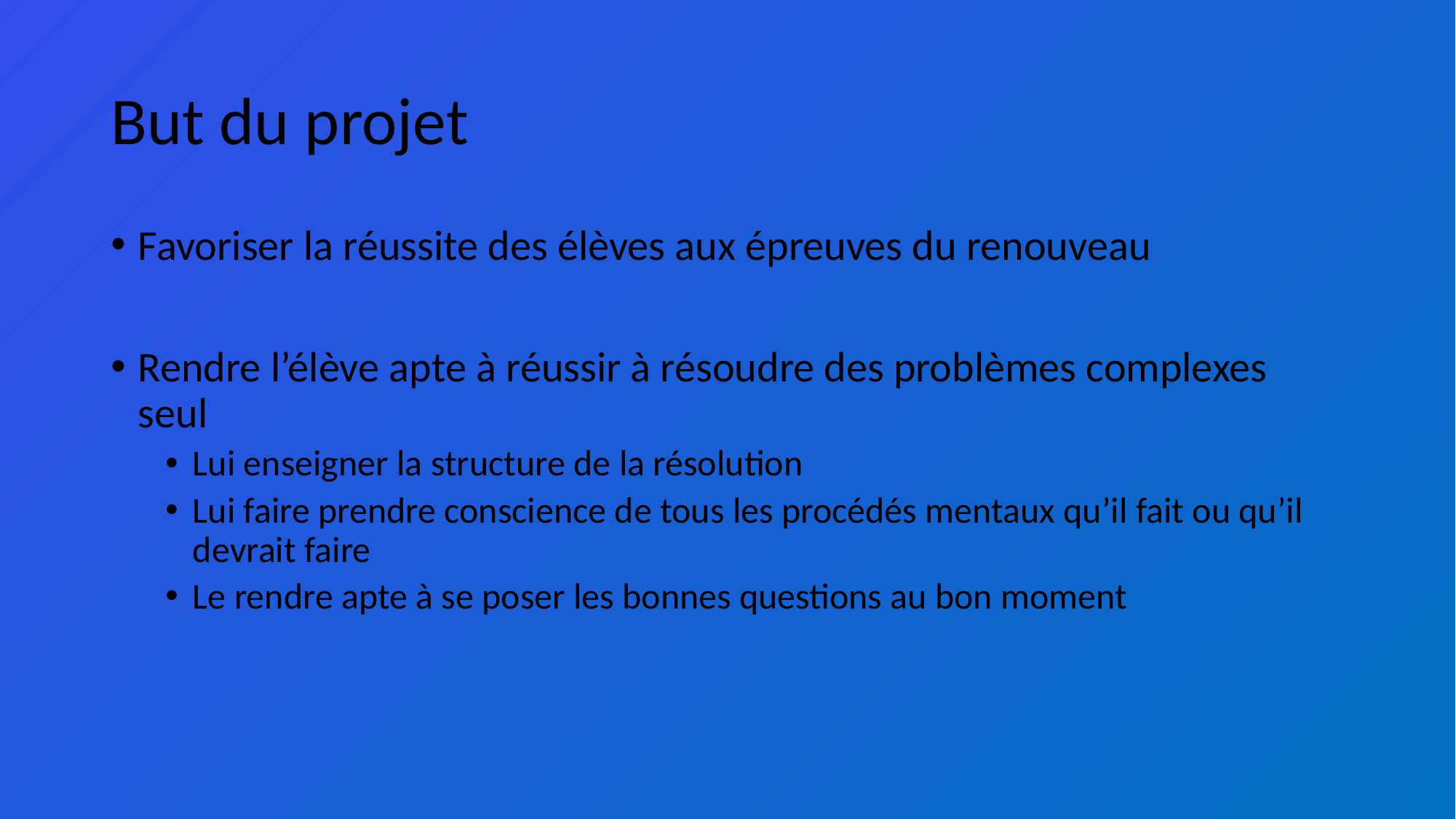

# But du projet
Favoriser la réussite des élèves aux épreuves du renouveau

Rendre l’élève apte à réussir à résoudre des problèmes complexes seul
Lui enseigner la structure de la résolution
Lui faire prendre conscience de tous les procédés mentaux qu’il fait ou qu’il devrait faire
Le rendre apte à se poser les bonnes questions au bon moment